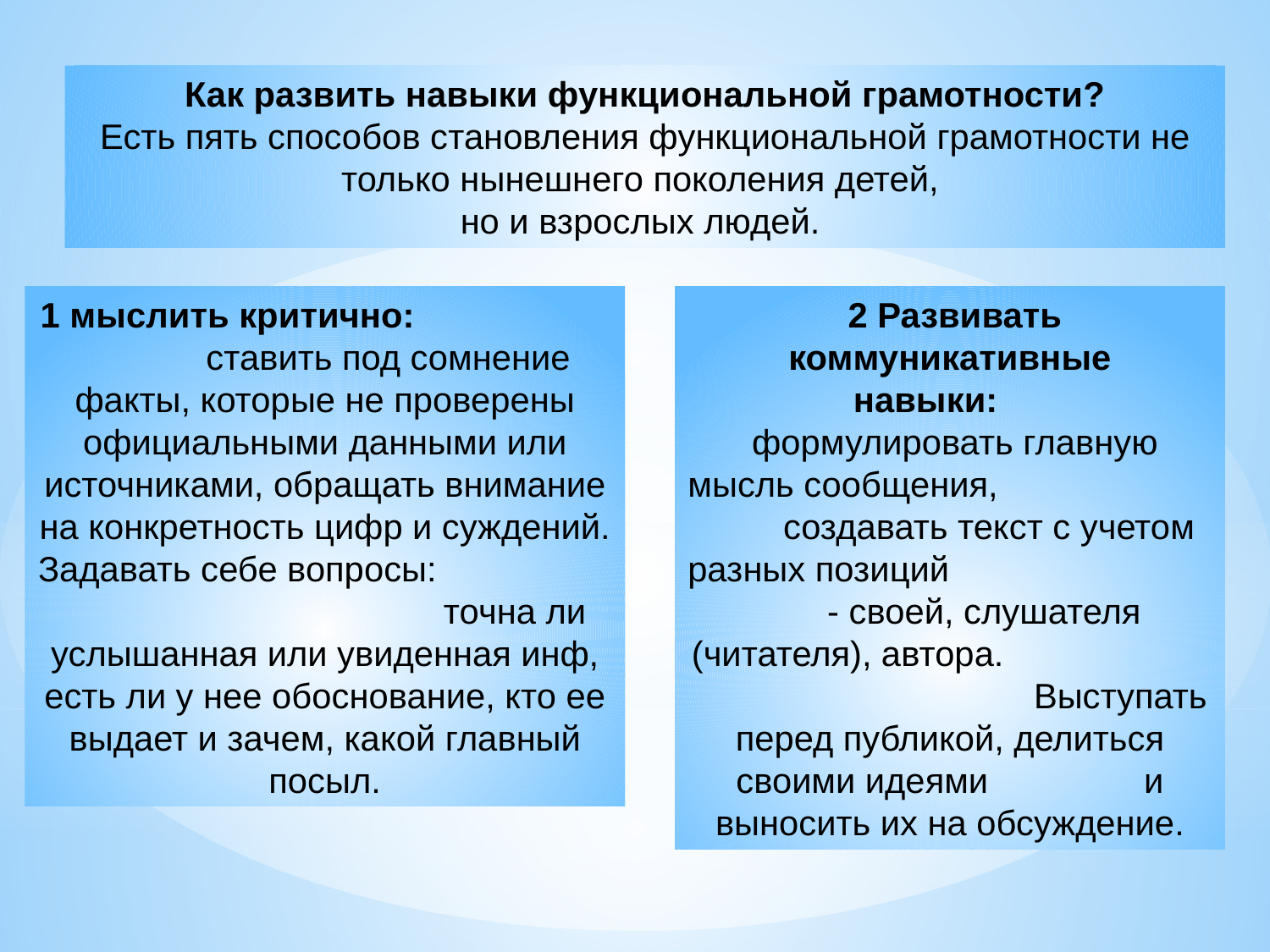

Как развить навыки функциональной грамотности?
Есть пять способов становления функциональной грамотности не только нынешнего поколения детей,
но и взрослых людей.
1 мыслить критично:                                  ставить под сомнение факты, которые не проверены официальными данными или источниками, обращать внимание на конкретность цифр и суждений.
Задавать себе вопросы:                                                          точна ли услышанная или увиденная инф, есть ли у нее обоснование, кто ее выдает и зачем, какой главный посыл.
 2 Развивать коммуникативные
навыки:
 формулировать главную мысль сообщения,                               создавать текст с учетом разных позиций                                   - своей, слушателя (читателя), автора.                                                         Выступать перед публикой, делиться своими идеями                и выносить их на обсуждение.